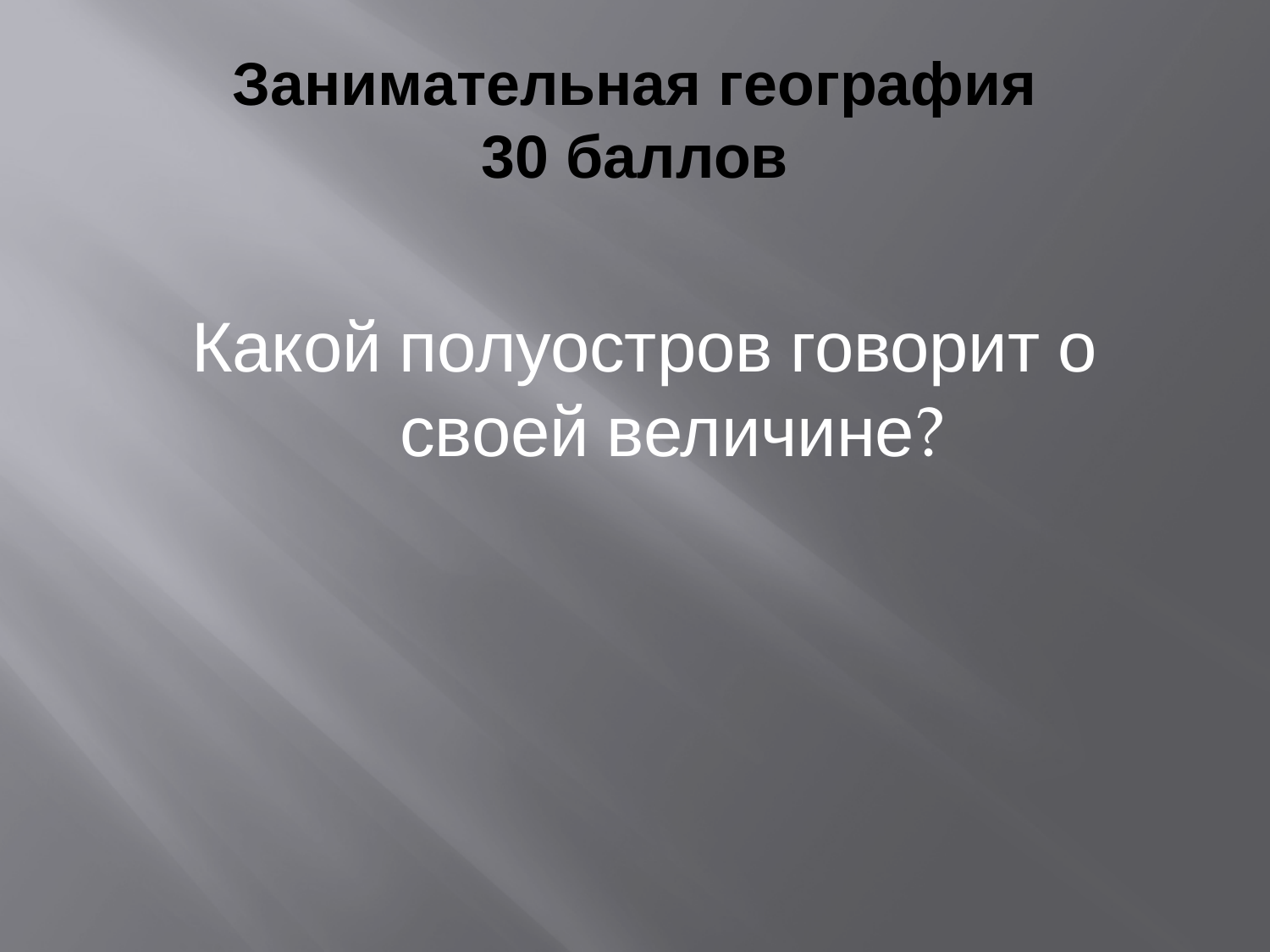

# Занимательная география 30 баллов

Какой полуостров говорит о своей величине?